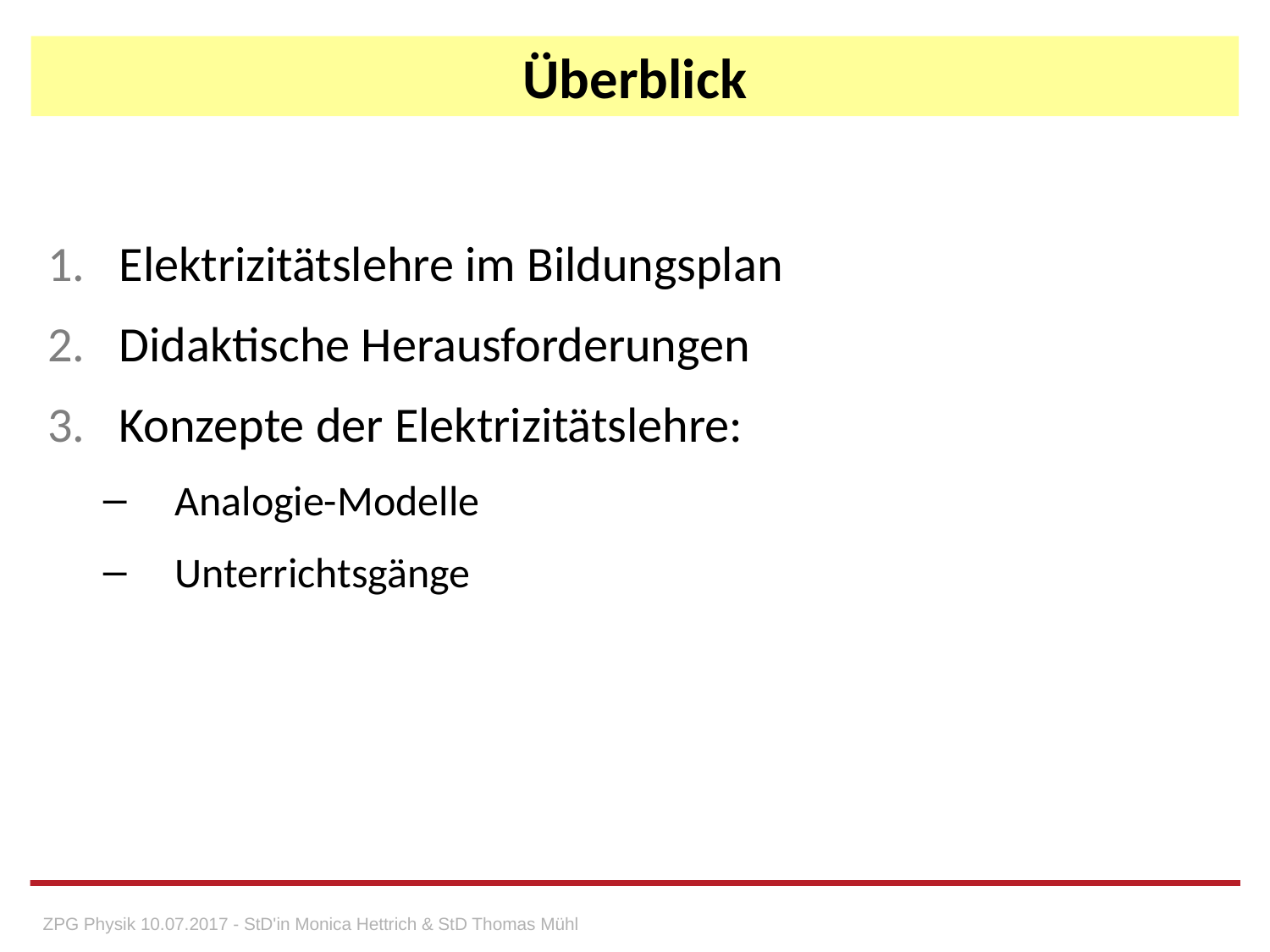

# Überblick
Elektrizitätslehre im Bildungsplan
Didaktische Herausforderungen
Konzepte der Elektrizitätslehre:
Analogie-Modelle
Unterrichtsgänge
ZPG Physik 10.07.2017 - StD'in Monica Hettrich & StD Thomas Mühl